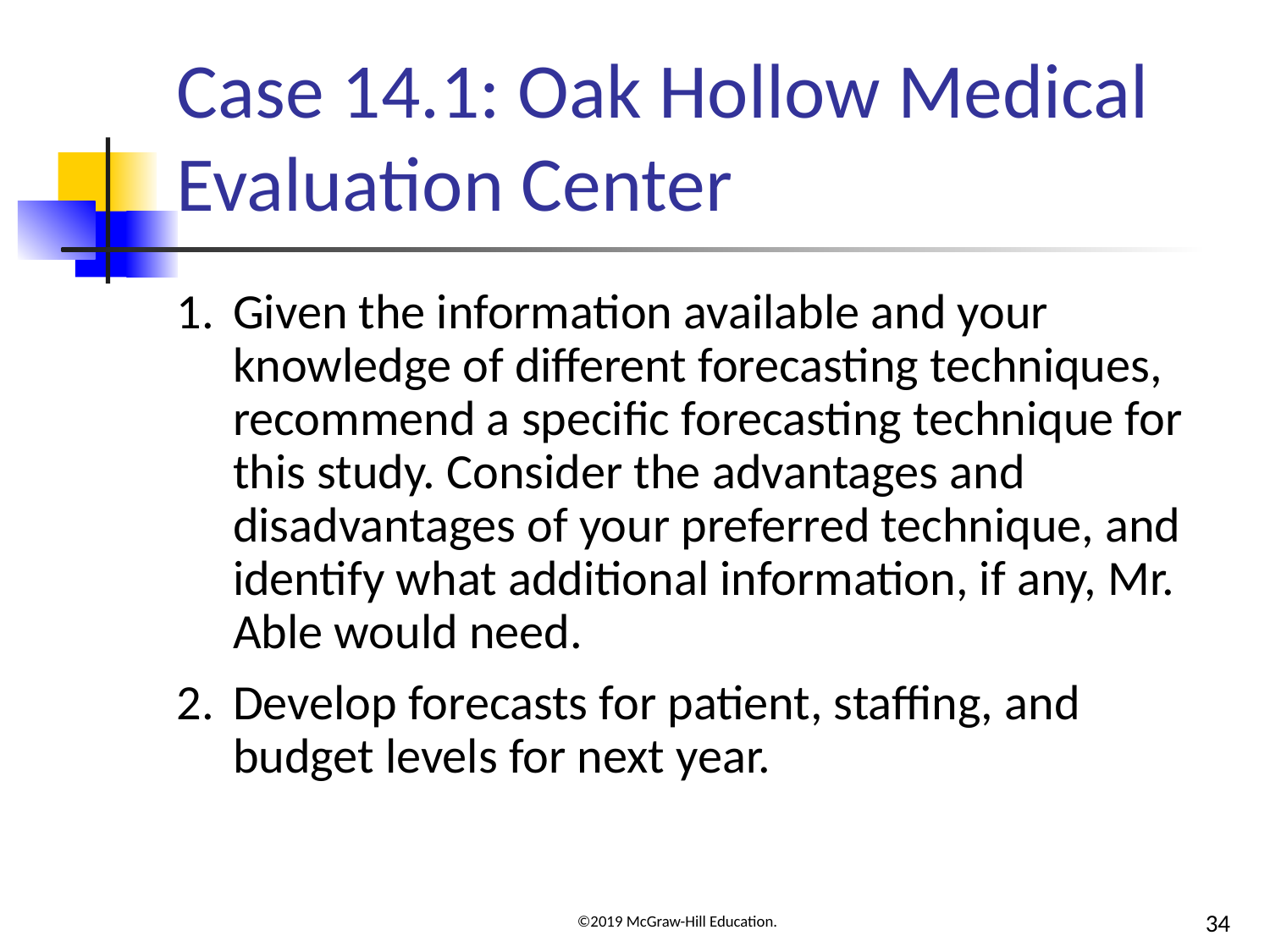

# Case 14.1: Oak Hollow Medical Evaluation Center
Given the information available and your      knowledge of different forecasting techniques, recommend a specific forecasting technique for this study. Consider the advantages and disadvantages of your preferred technique, and identify what additional information, if any, Mr. Able would need.
Develop forecasts for patient, staffing, and budget levels for next year.